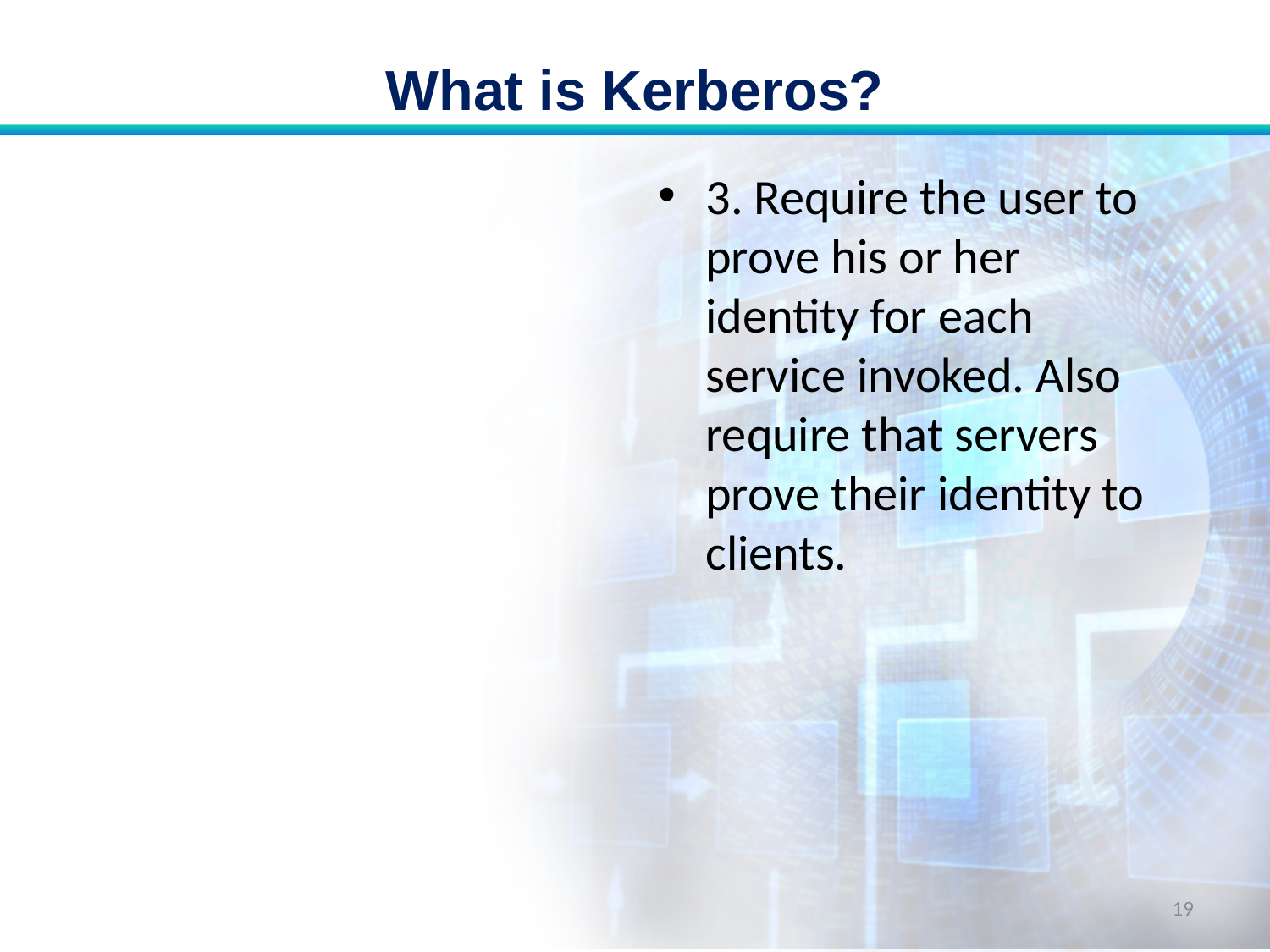

# What is Kerberos?
3. Require the user to prove his or her identity for each service invoked. Also require that servers prove their identity to clients.
19